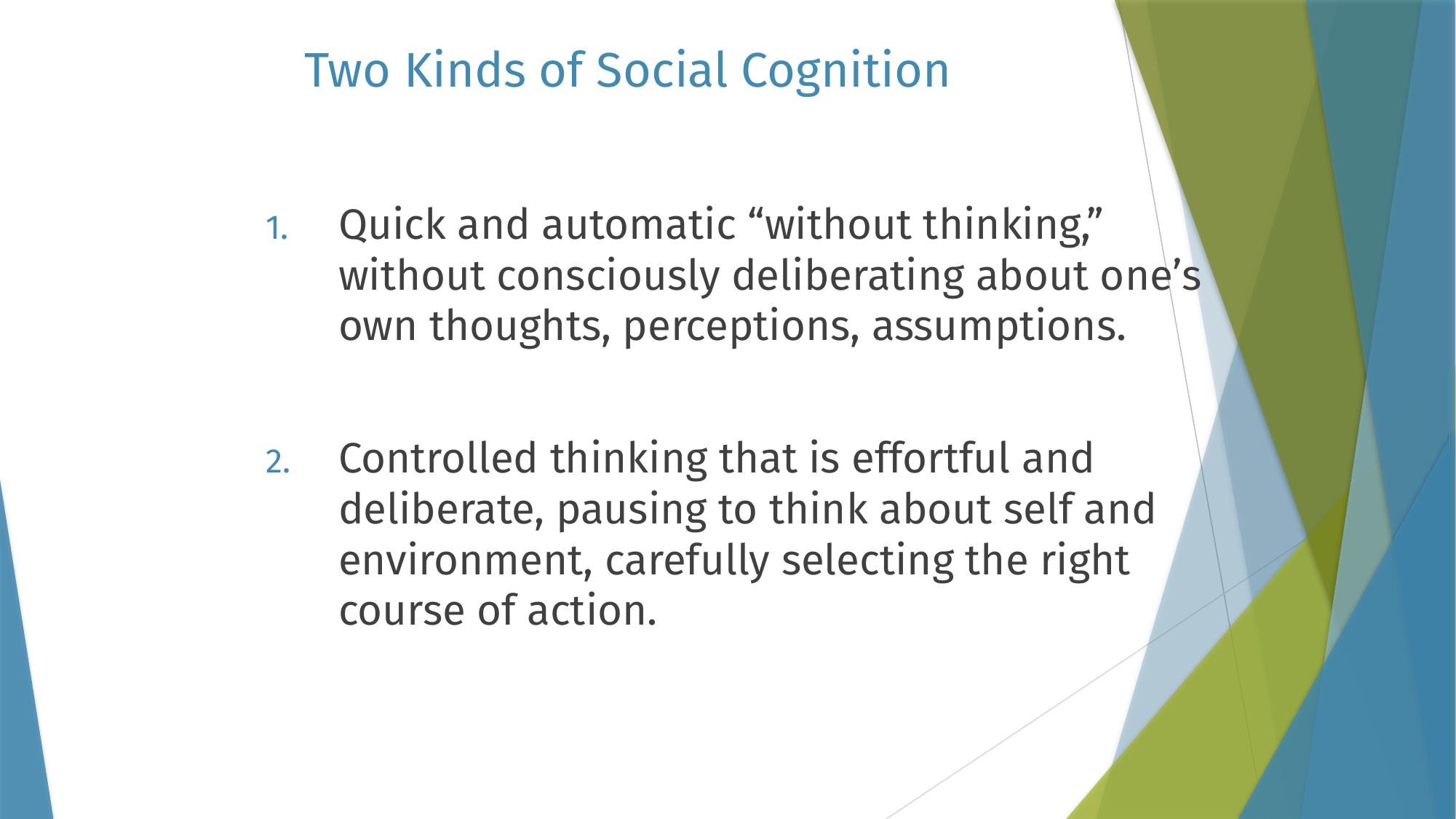

# Two Kinds of Social Cognition
Quick and automatic “without thinking,” without consciously deliberating about one’s own thoughts, perceptions, assumptions.

Controlled thinking that is effortful and deliberate, pausing to think about self and environment, carefully selecting the right course of action.